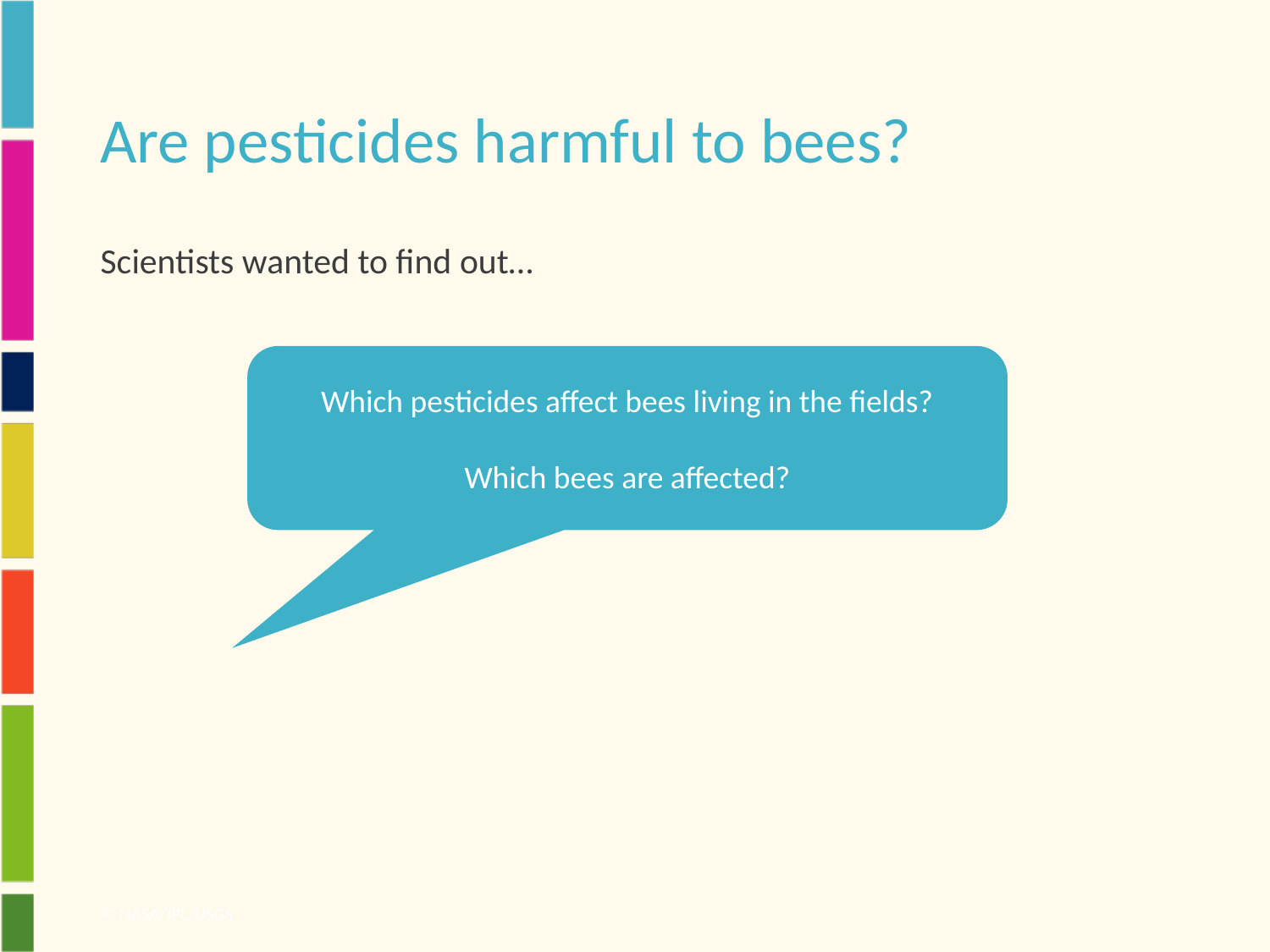

# Are pesticides harmful to bees?
Scientists wanted to find out…
Which pesticides affect bees living in the fields?

Which bees are affected?
© NASA/JPL/USGS